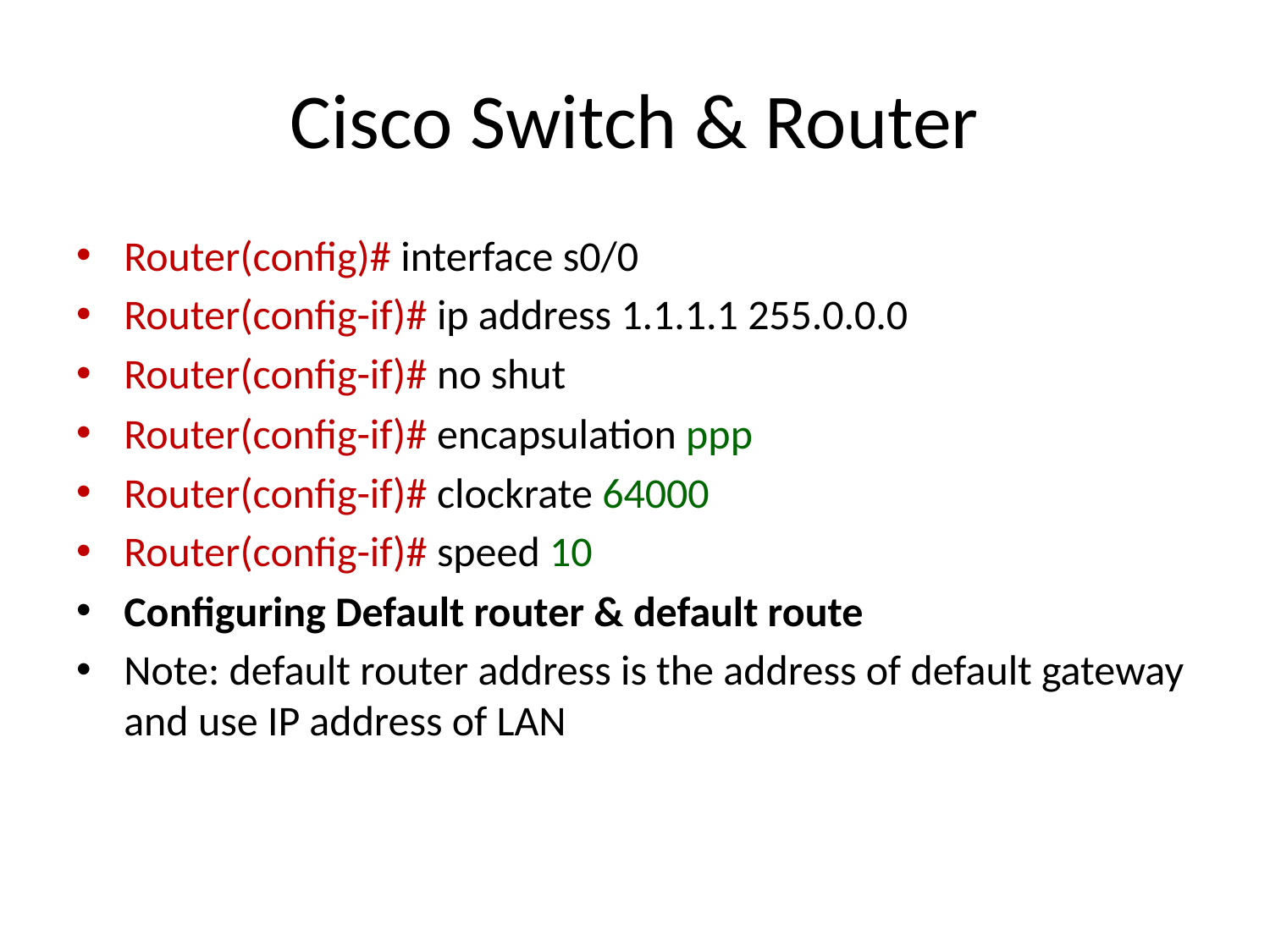

# Cisco Switch & Router
Router(config)# interface s0/0
Router(config-if)# ip address 1.1.1.1 255.0.0.0
Router(config-if)# no shut
Router(config-if)# encapsulation ppp
Router(config-if)# clockrate 64000
Router(config-if)# speed 10
Configuring Default router & default route
Note: default router address is the address of default gateway and use IP address of LAN